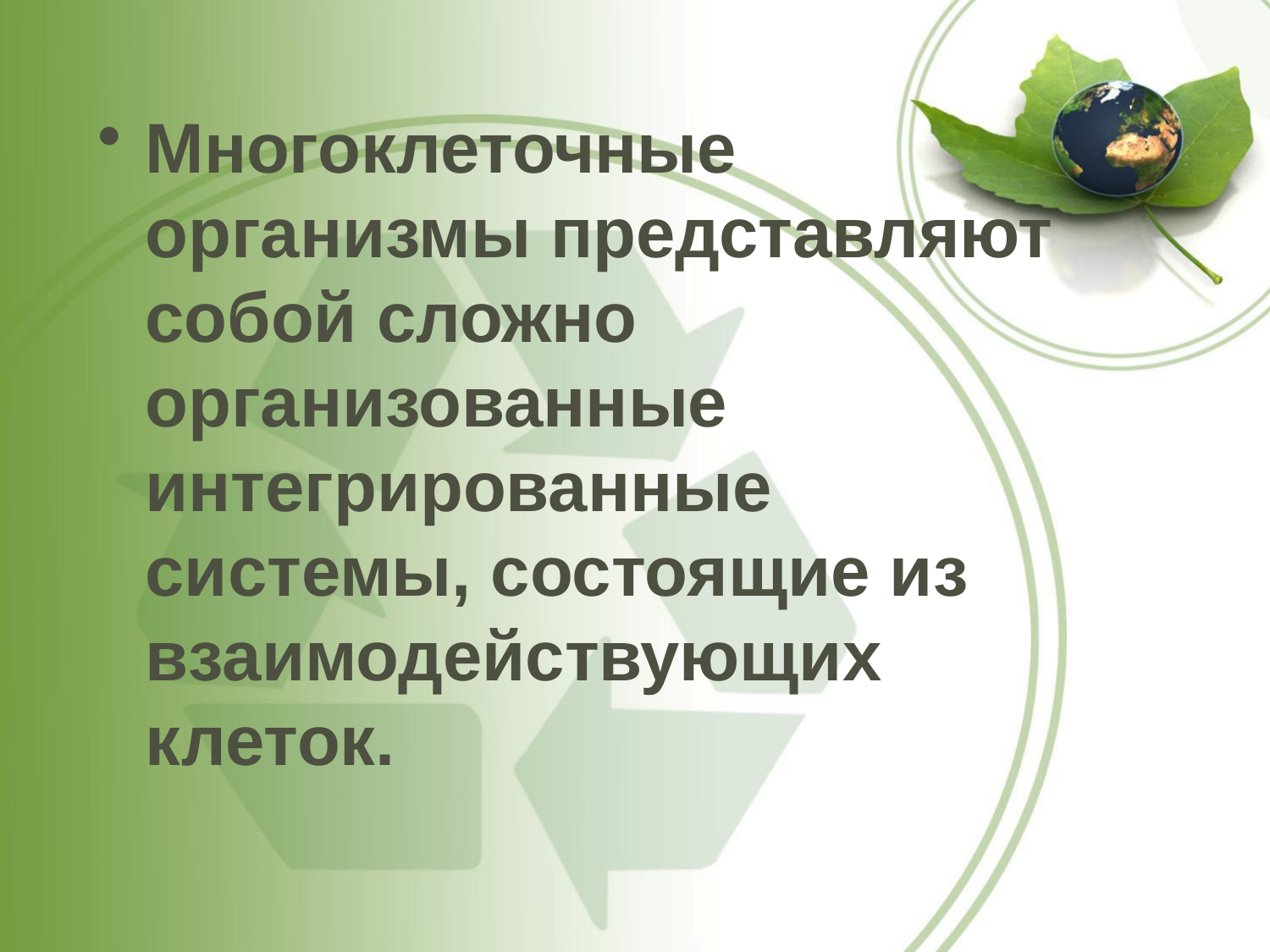

Многоклеточные организмы представляют собой сложно организованные интегрированные системы, состоящие из взаимодействующих клеток.